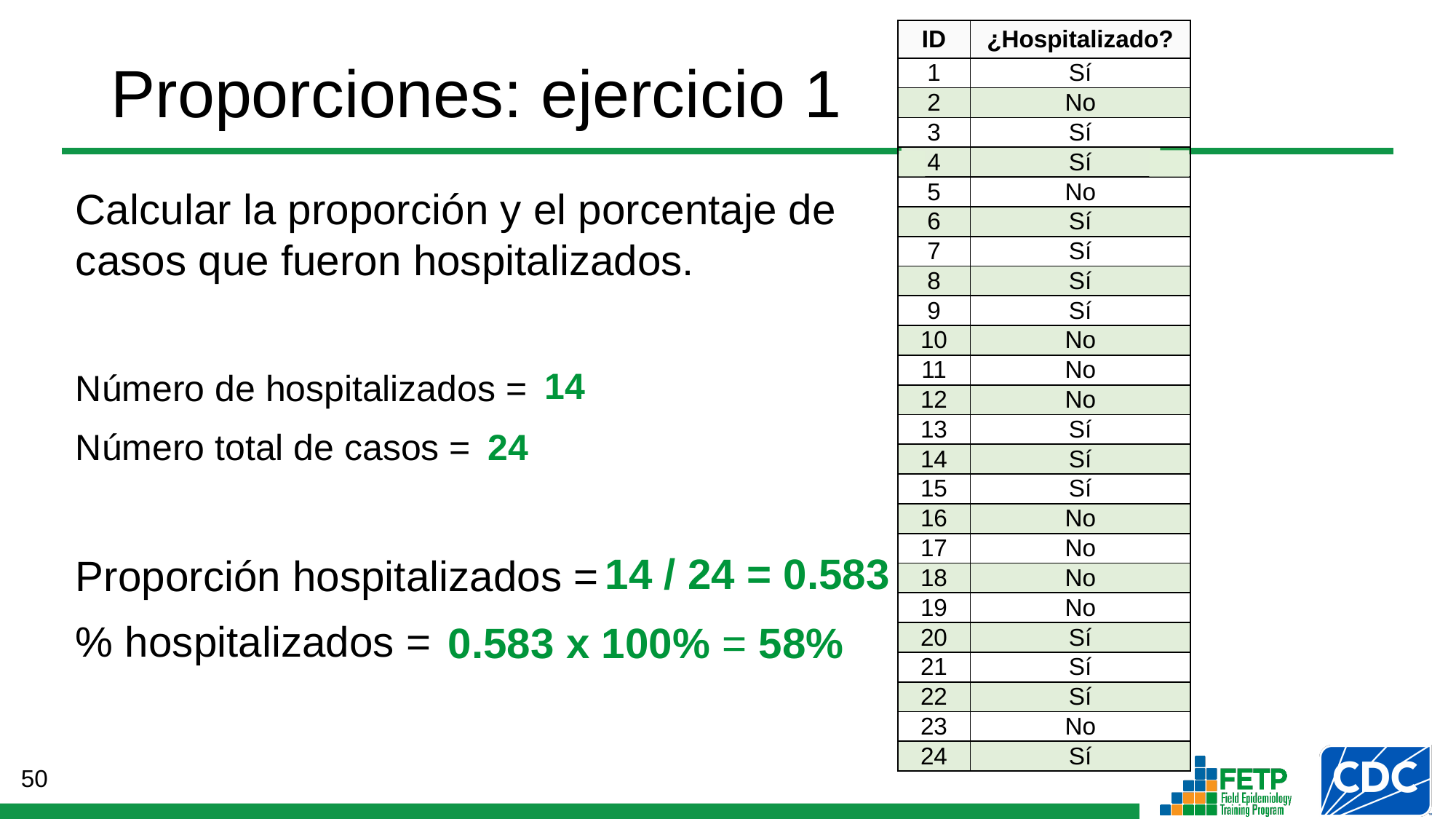

| ID | ¿Hospitalizado? |
| --- | --- |
| 1 | Sí |
| 2 | No |
| 3 | Sí |
| 4 | Sí |
| 5 | No |
| 6 | Sí |
| 7 | Sí |
| 8 | Sí |
| 9 | Sí |
| 10 | No |
| 11 | No |
| 12 | No |
| 13 | Sí |
| 14 | Sí |
| 15 | Sí |
| 16 | No |
| 17 | No |
| 18 | No |
| 19 | No |
| 20 | Sí |
| 21 | Sí |
| 22 | Sí |
| 23 | No |
| 24 | Sí |
# Proporciones: ejercicio 1

Calcular la proporción y el porcentaje de casos que fueron hospitalizados.

Número de hospitalizados =
Número total de casos =

Proporción hospitalizados =
% hospitalizados =

14
24
14 / 24 = 0.583
0.583 x 100% = 58%